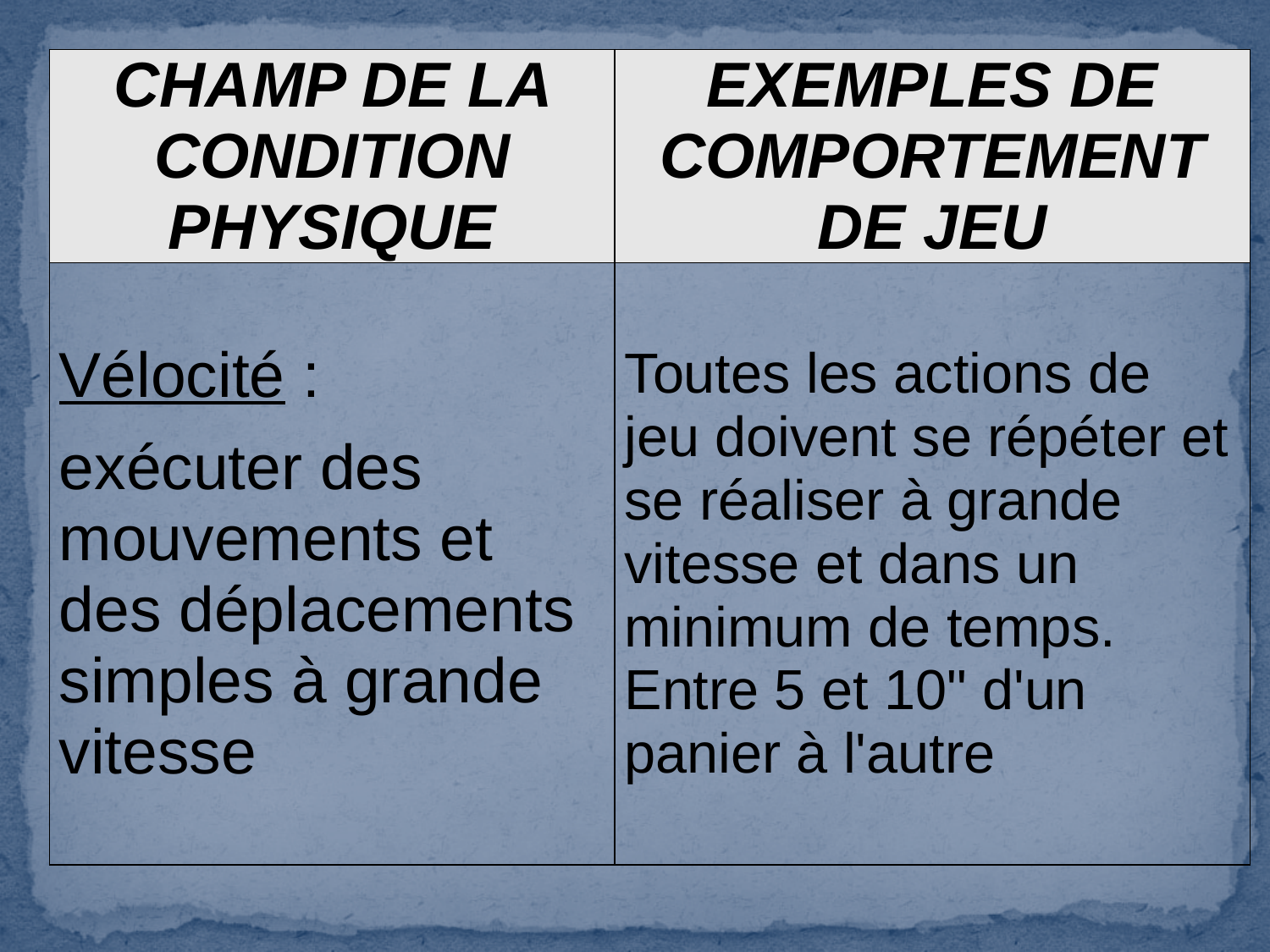

| champ de la condition physique | exemples de comportement de jeu |
| --- | --- |
| Vélocité : exécuter des mouvements et des déplacements simples à grande vitesse | Toutes les actions de jeu doivent se répéter et se réaliser à grande vitesse et dans un minimum de temps. Entre 5 et 10" d'un panier à l'autre |